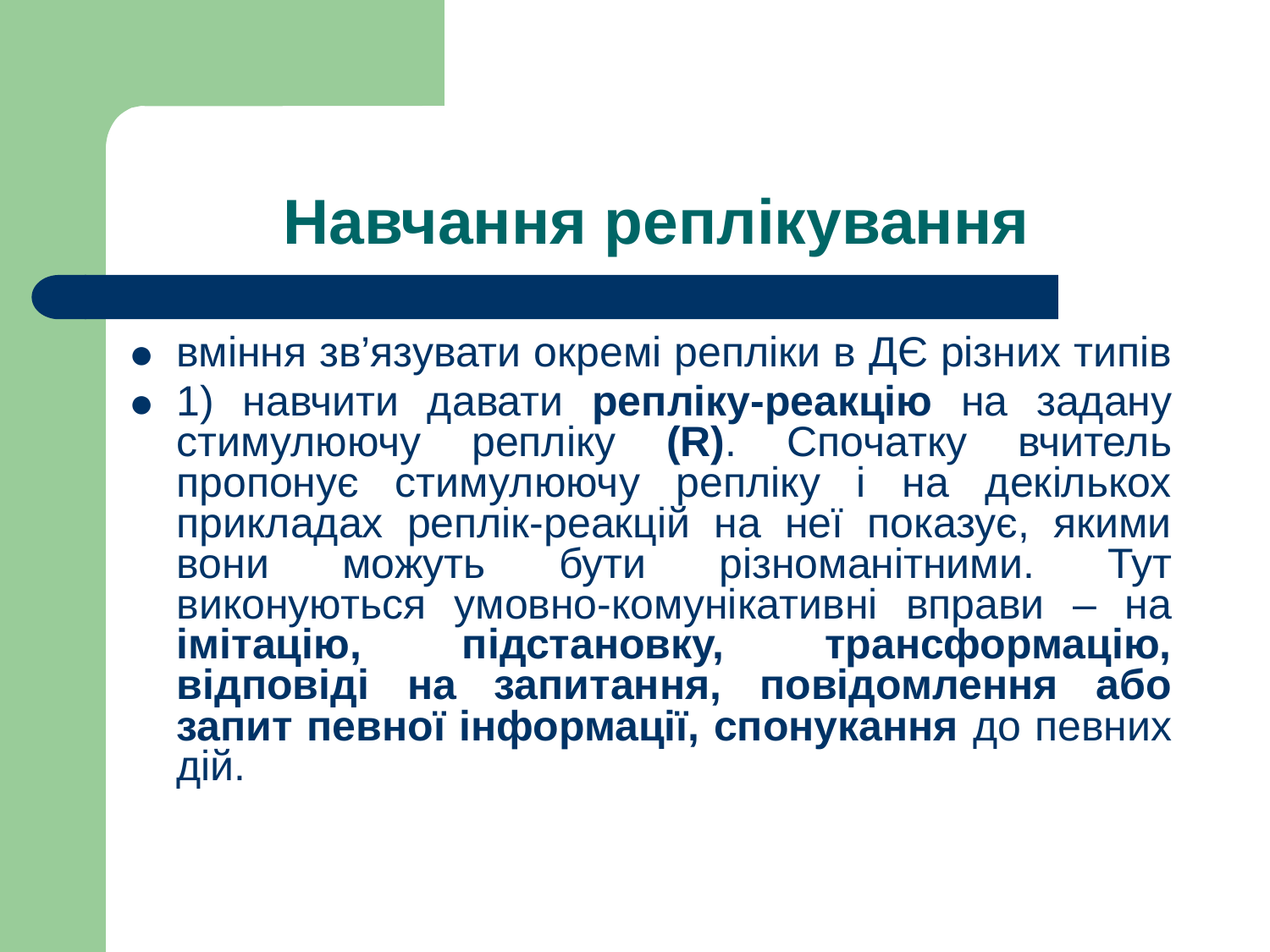

# Навчання реплікування
вміння зв’язувати окремі репліки в ДЄ різних типів
1) навчити давати репліку-реакцію на задану стимулюючу репліку (R). Спочатку вчитель пропонує стимулюючу репліку і на декількох прикладах реплік-реакцій на неї показує, якими вони можуть бути різноманітними. Тут виконуються умовно-комунікативні вправи – на імітацію, підстановку, трансформацію, відповіді на запитання, повідомлення або запит певної інформації, спонукання до певних дій.